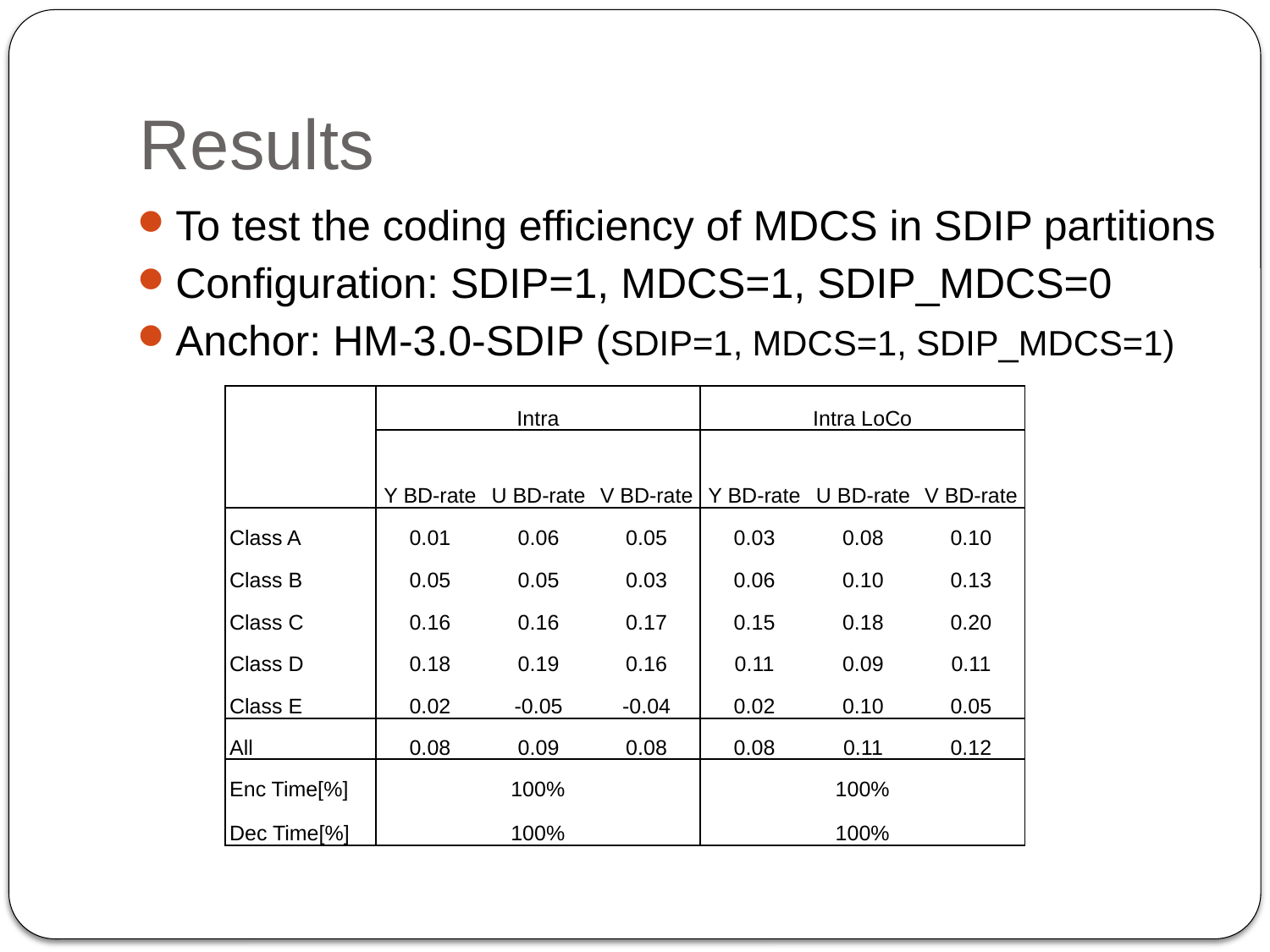

# Results
To test the coding efficiency of MDCS in SDIP partitions
Configuration: SDIP=1, MDCS=1, SDIP_MDCS=0
Anchor: HM-3.0-SDIP (SDIP=1, MDCS=1, SDIP_MDCS=1)

|  | Intra |  |  | Intra LoCo |  |  |
| --- | --- | --- | --- | --- | --- | --- |
|  | Y BD-rate | U BD-rate | V BD-rate | Y BD-rate | U BD-rate | V BD-rate |
| Class A | 0.01 | 0.06 | 0.05 | 0.03 | 0.08 | 0.10 |
| Class B | 0.05 | 0.05 | 0.03 | 0.06 | 0.10 | 0.13 |
| Class C | 0.16 | 0.16 | 0.17 | 0.15 | 0.18 | 0.20 |
| Class D | 0.18 | 0.19 | 0.16 | 0.11 | 0.09 | 0.11 |
| Class E | 0.02 | -0.05 | -0.04 | 0.02 | 0.10 | 0.05 |
| All | 0.08 | 0.09 | 0.08 | 0.08 | 0.11 | 0.12 |
| Enc Time[%] | 100% |  |  | 100% |  |  |
| Dec Time[%] | 100% |  |  | 100% |  |  |